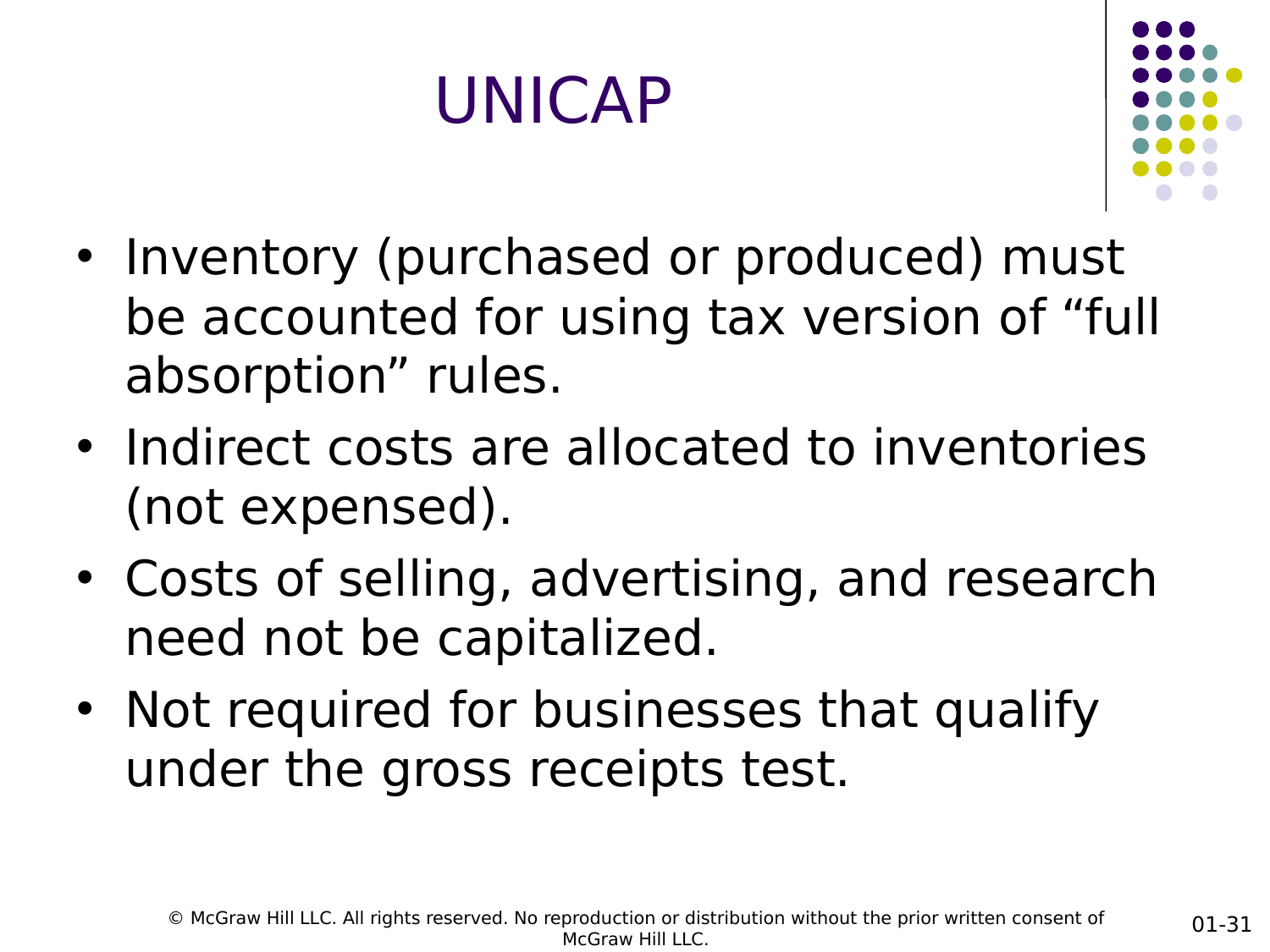

# UNICAP
Inventory (purchased or produced) must be accounted for using tax version of “full absorption” rules.
Indirect costs are allocated to inventories (not expensed).
Costs of selling, advertising, and research need not be capitalized.
Not required for businesses that qualify under the gross receipts test.
01-31